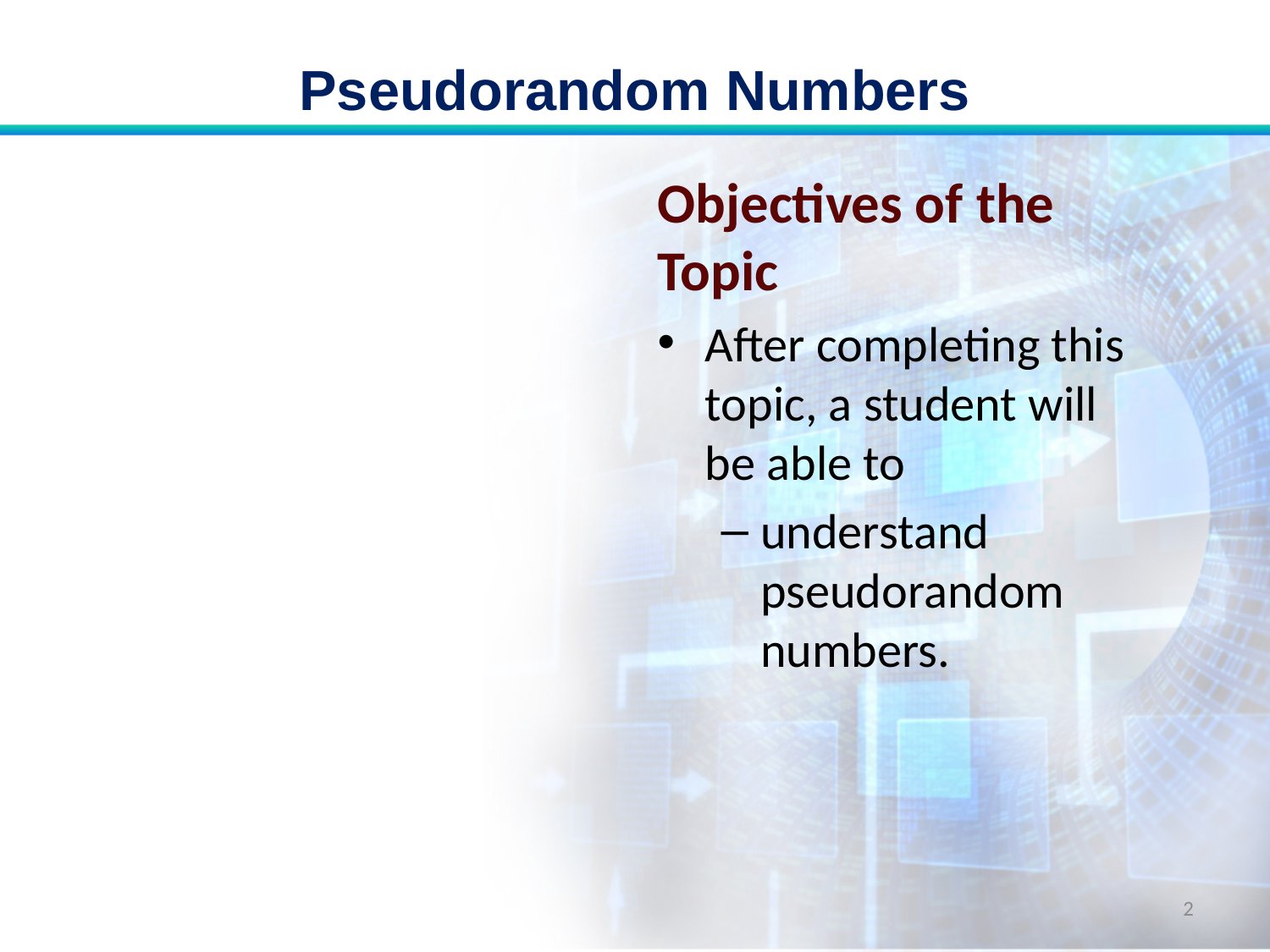

# Pseudorandom Numbers
Objectives of the Topic
After completing this topic, a student will be able to
understand pseudorandom numbers.
2